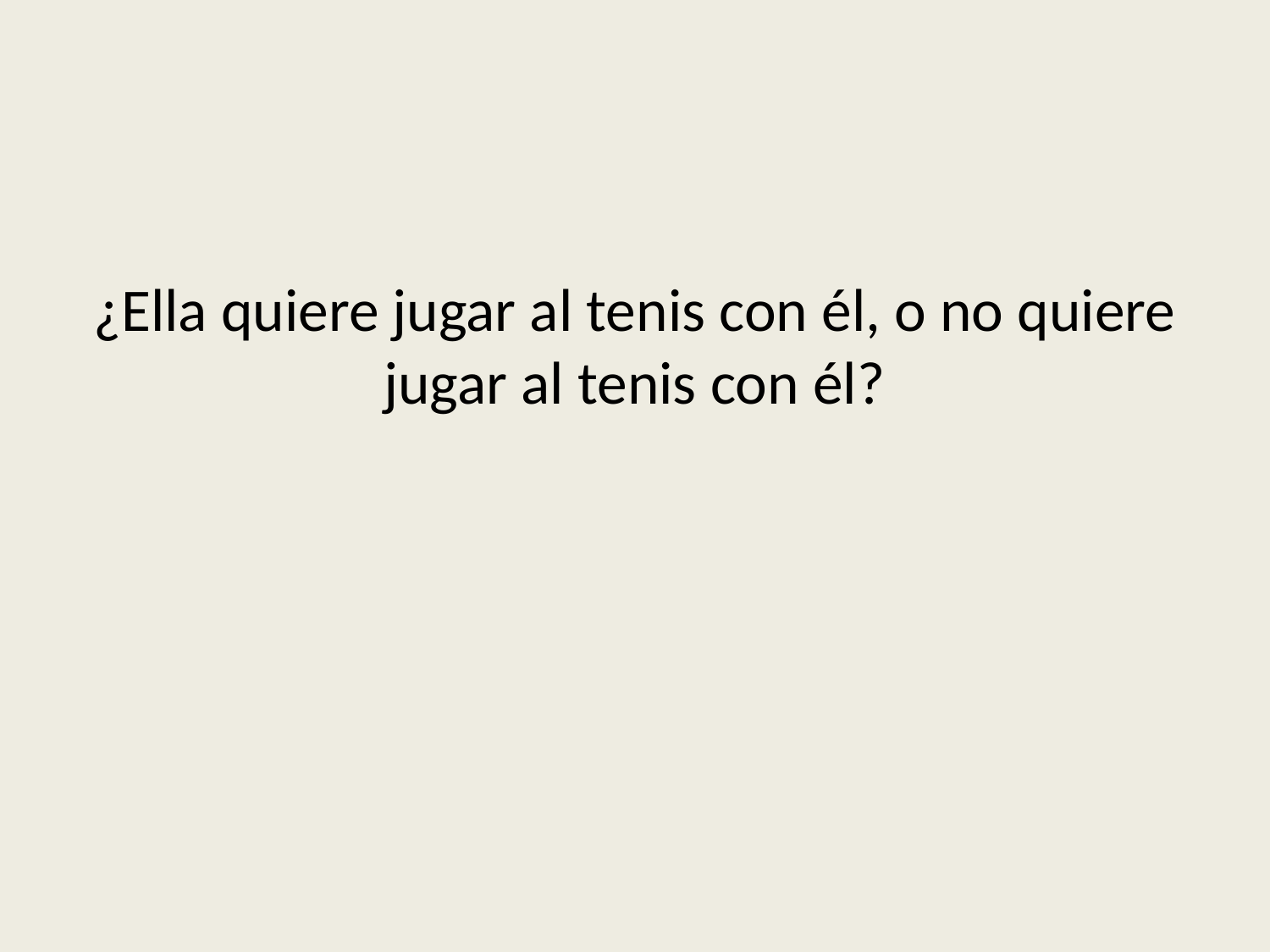

# ¿Ella quiere jugar al tenis con él, o no quiere jugar al tenis con él?